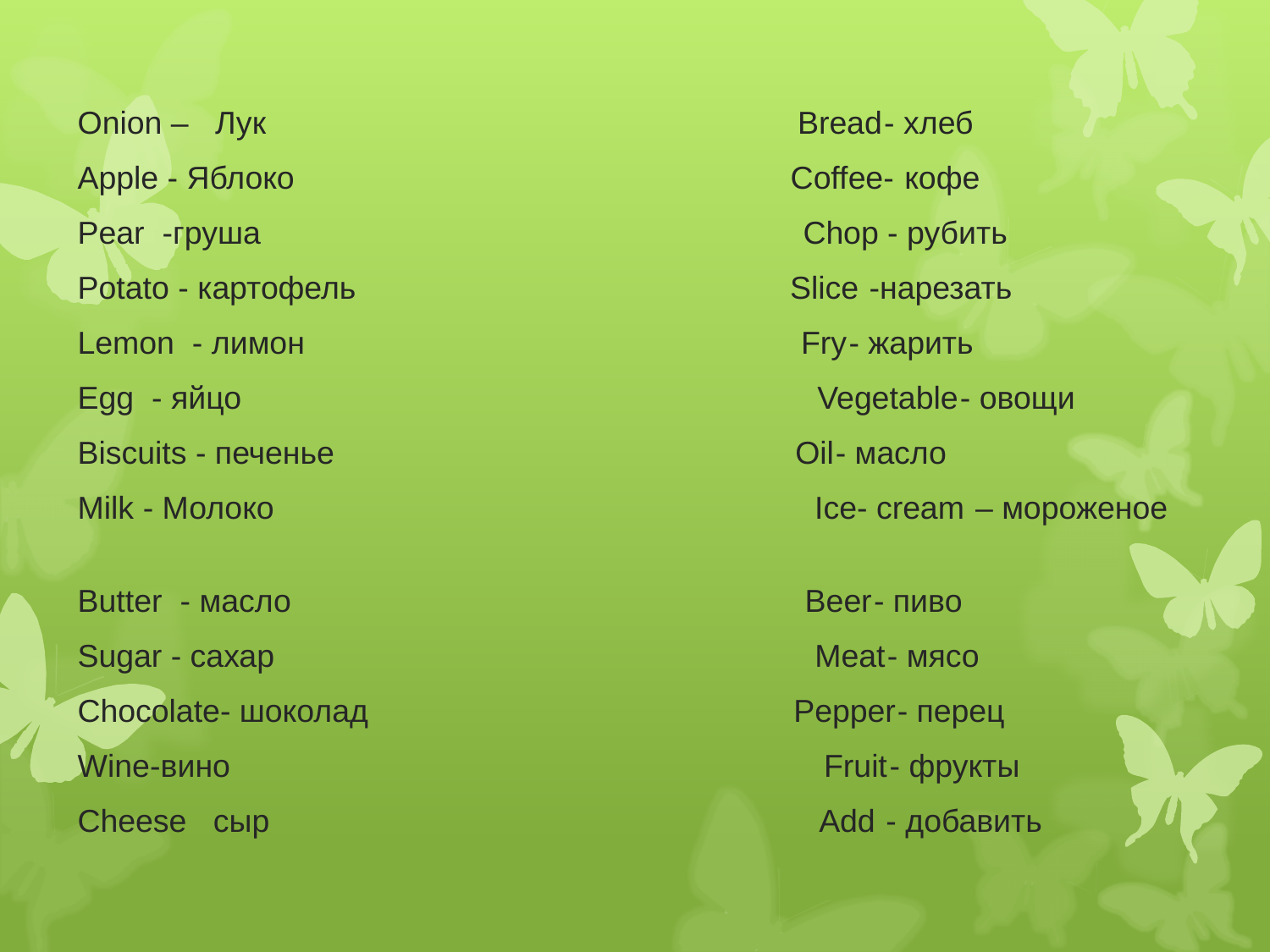

Onion –   Лук                                                            Bread- хлеб
Apple - Яблоко                                                        Coffee- кофе
Pear  -груша                                                             Chop - рубить
Potato - картофель                                                 Slice -нарезать
Lemon  - лимон                                                        Fry- жарить
Egg  - яйцо                                                                 Vegetable- овощи
Biscuits - печенье                                                    Oil- масло
Milk - Молоко                                                             Ice- cream – мороженое
Butter  - масло                                                          Beer- пиво
Sugar - сахар                                                             Meat- мясо
Chocolate- шоколад                                                Pepper- перец
Wine-вино                                                                   Fruit- фрукты
Cheese   сыр                                                              Add - добавить